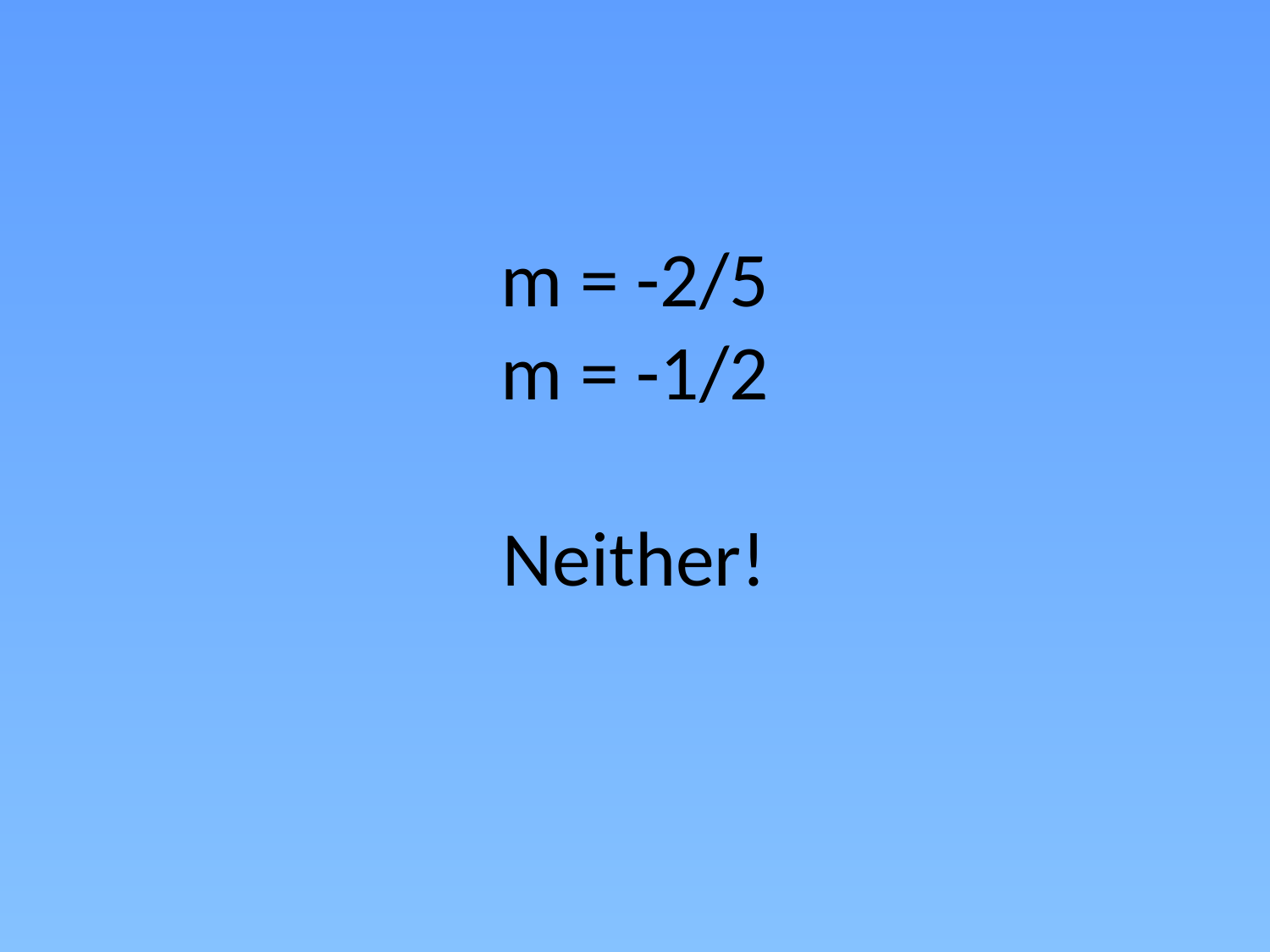

# m = -2/5 m = -1/2 Neither!